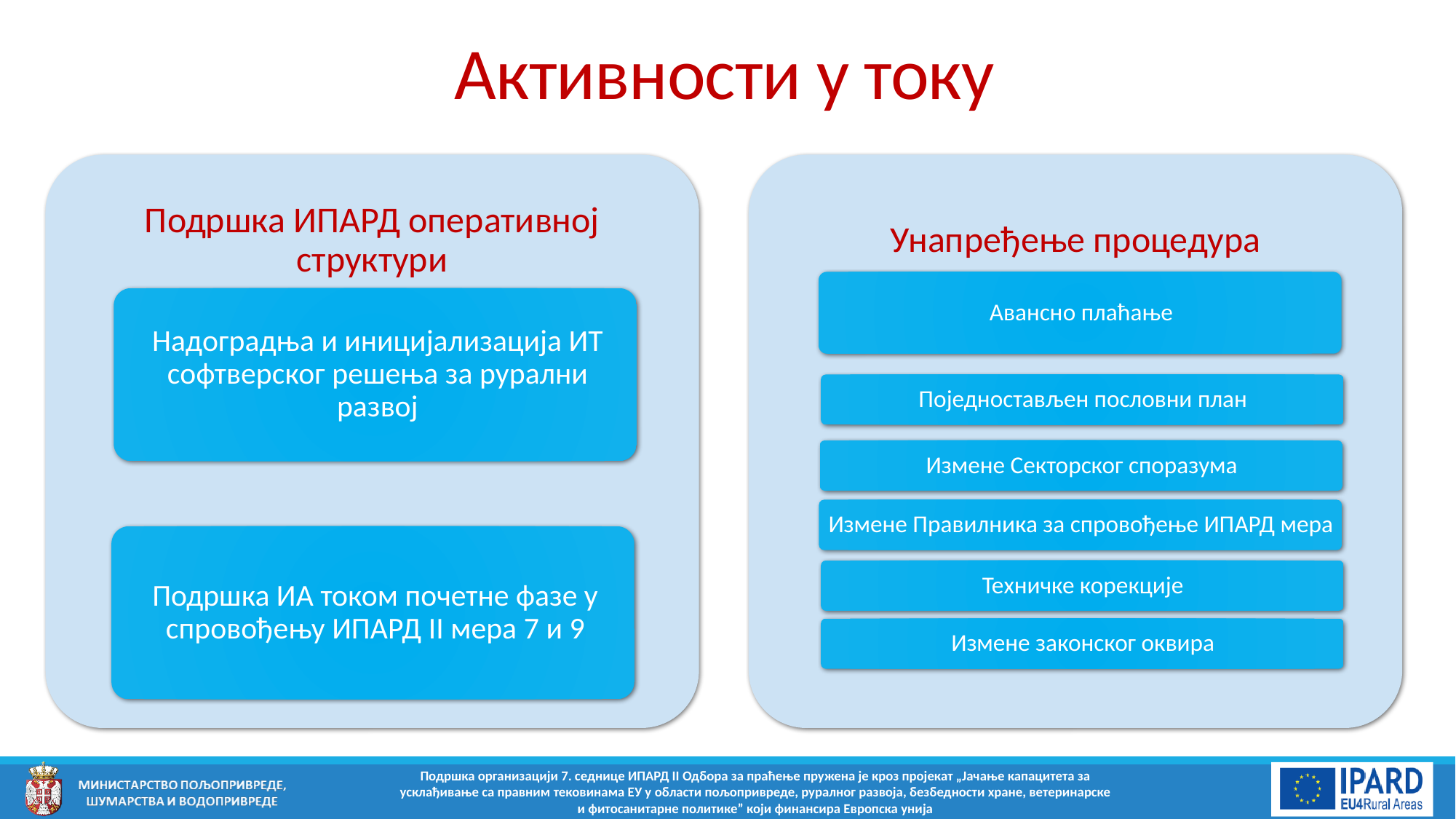

# Активности у току
Подршка ИПАРД оперативној структури
Надоградња и иницијализација ИТ софтверског решења за рурални развој
Подршка ИА током почетне фазе у спровођењу ИПАРД II мера 7 и 9
Унапређење процедура
Аванснo плаћањe
Поједностављeн пословни план
Измене Секторског споразума
Измене Правилника за спровођење ИПАРД мера
Техничке корекције
Измене законског оквира